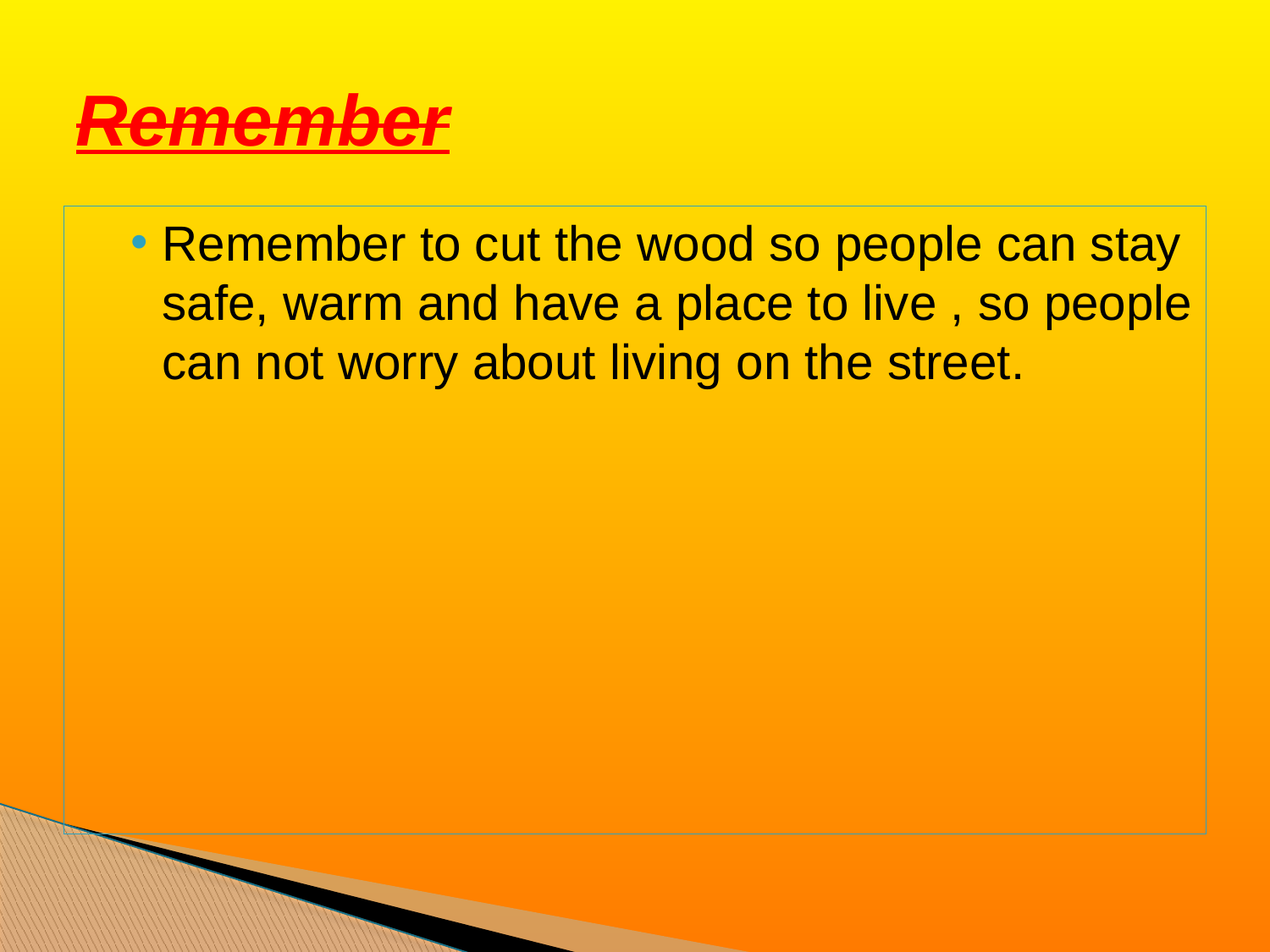

# Remember
Remember to cut the wood so people can stay safe, warm and have a place to live , so people can not worry about living on the street.